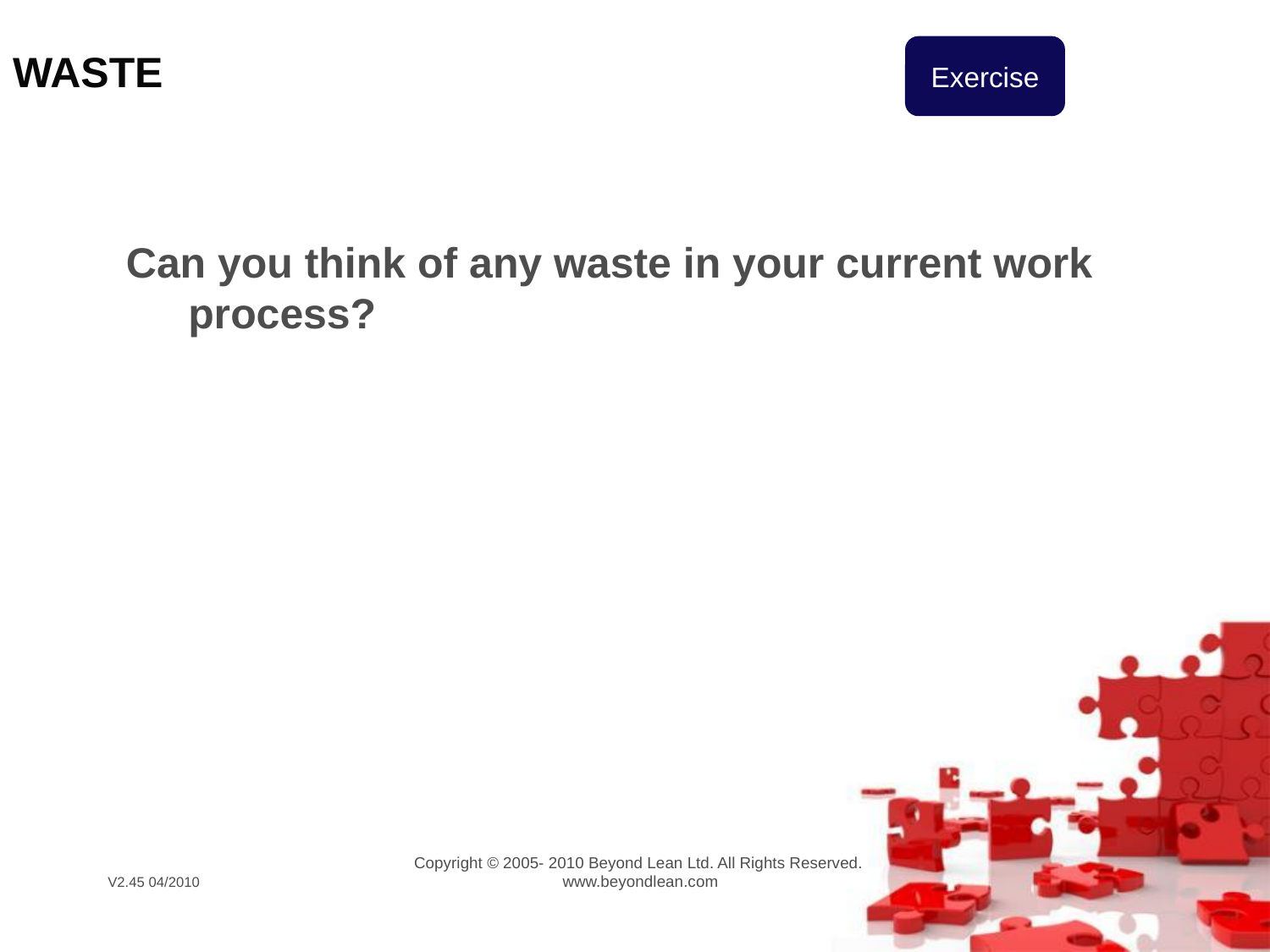

WASTE
Exercise

Can you think of any waste in your current work process?